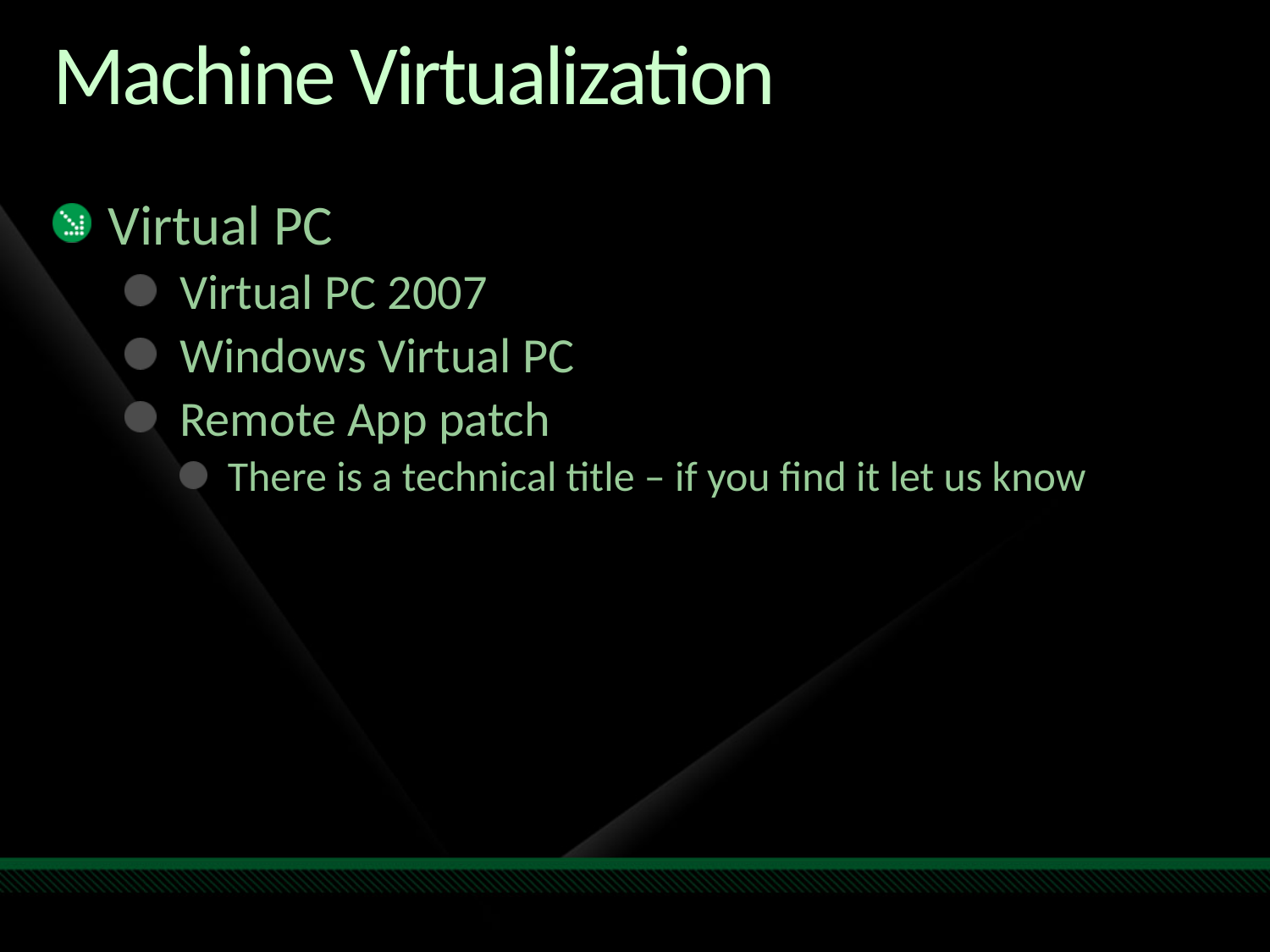

# Machine Virtualization
Virtual PC
Virtual PC 2007
Windows Virtual PC
Remote App patch
There is a technical title – if you find it let us know